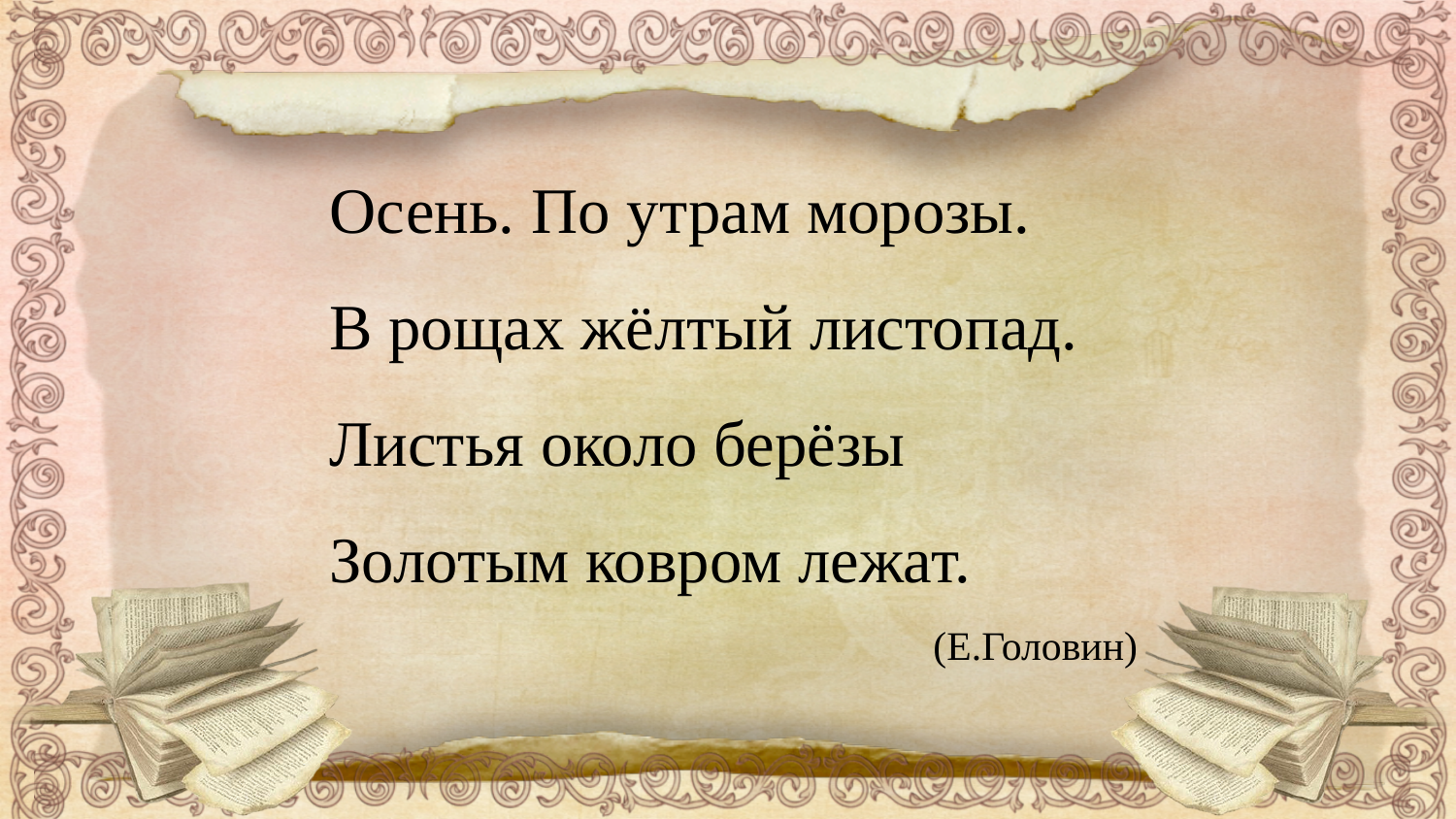

Осень. По утрам морозы.
В рощах жёлтый листопад.
Листья около берёзы
Золотым ковром лежат.
(Е.Головин)